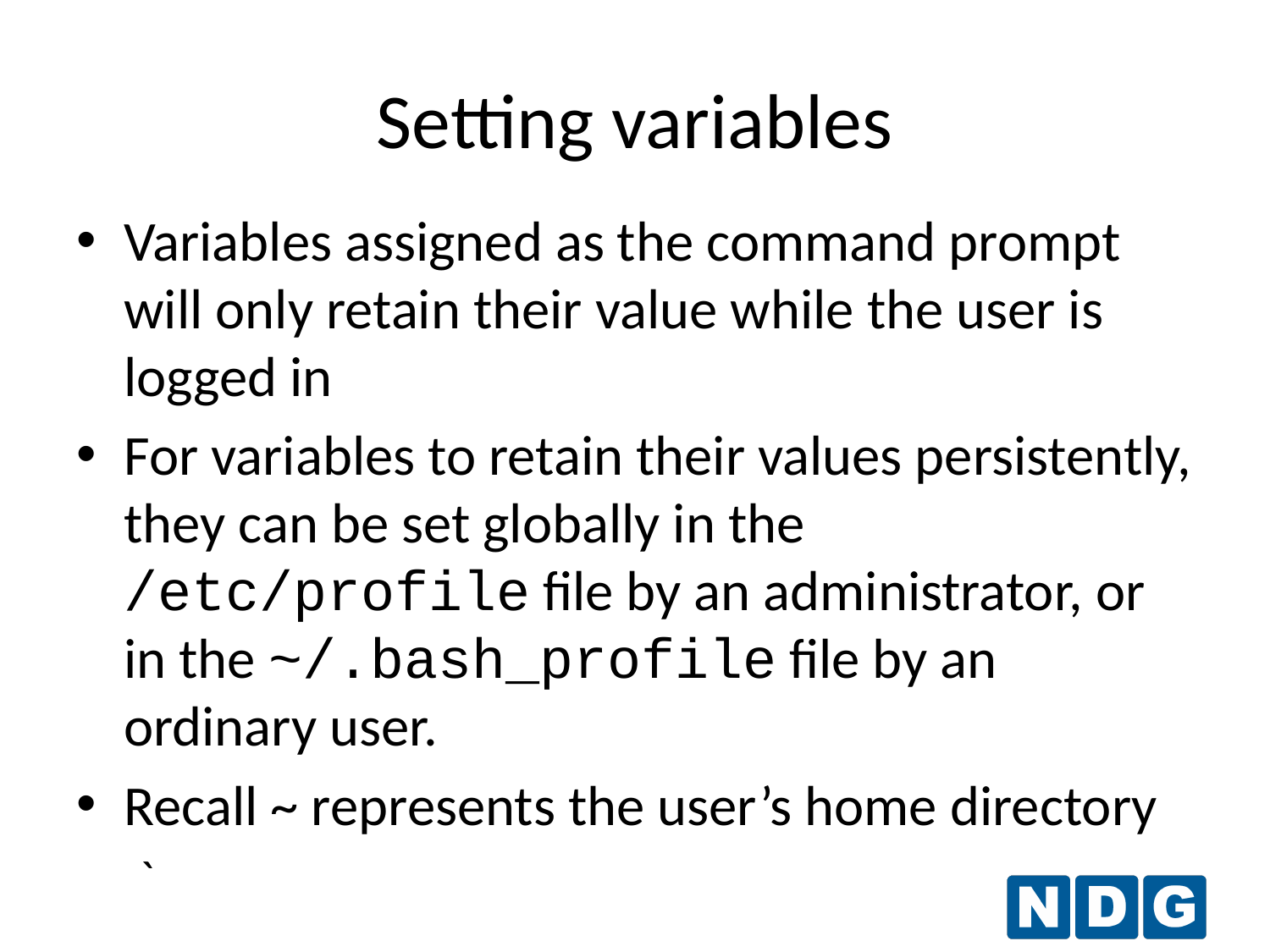

Setting variables
Variables assigned as the command prompt will only retain their value while the user is logged in
For variables to retain their values persistently, they can be set globally in the /etc/profile file by an administrator, or in the ~/.bash_profile file by an ordinary user.
Recall ~ represents the user’s home directory
`